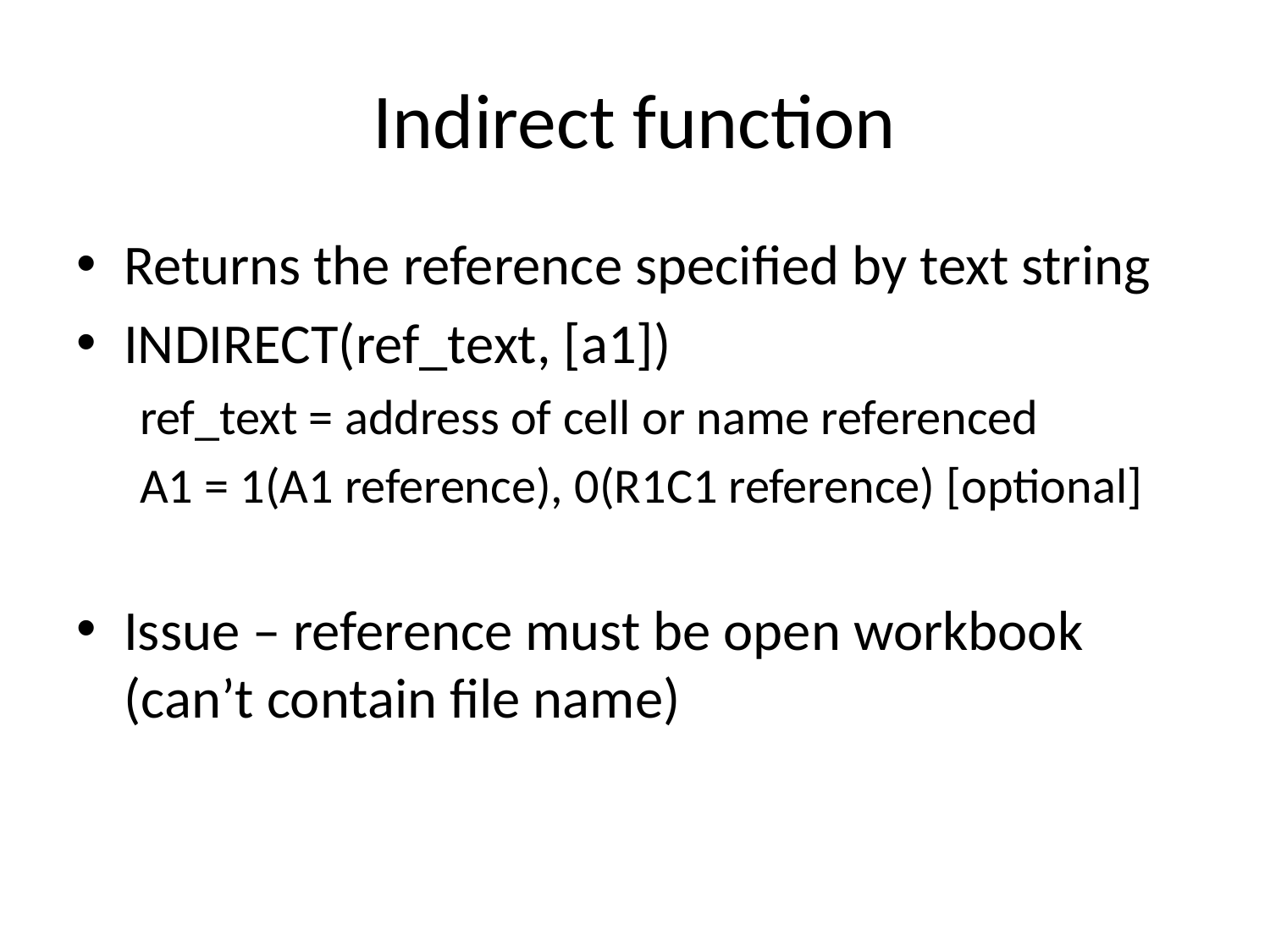

# Indirect function
Returns the reference specified by text string
INDIRECT(ref_text, [a1])
ref_text = address of cell or name referenced
A1 = 1(A1 reference), 0(R1C1 reference) [optional]

Issue – reference must be open workbook (can’t contain file name)